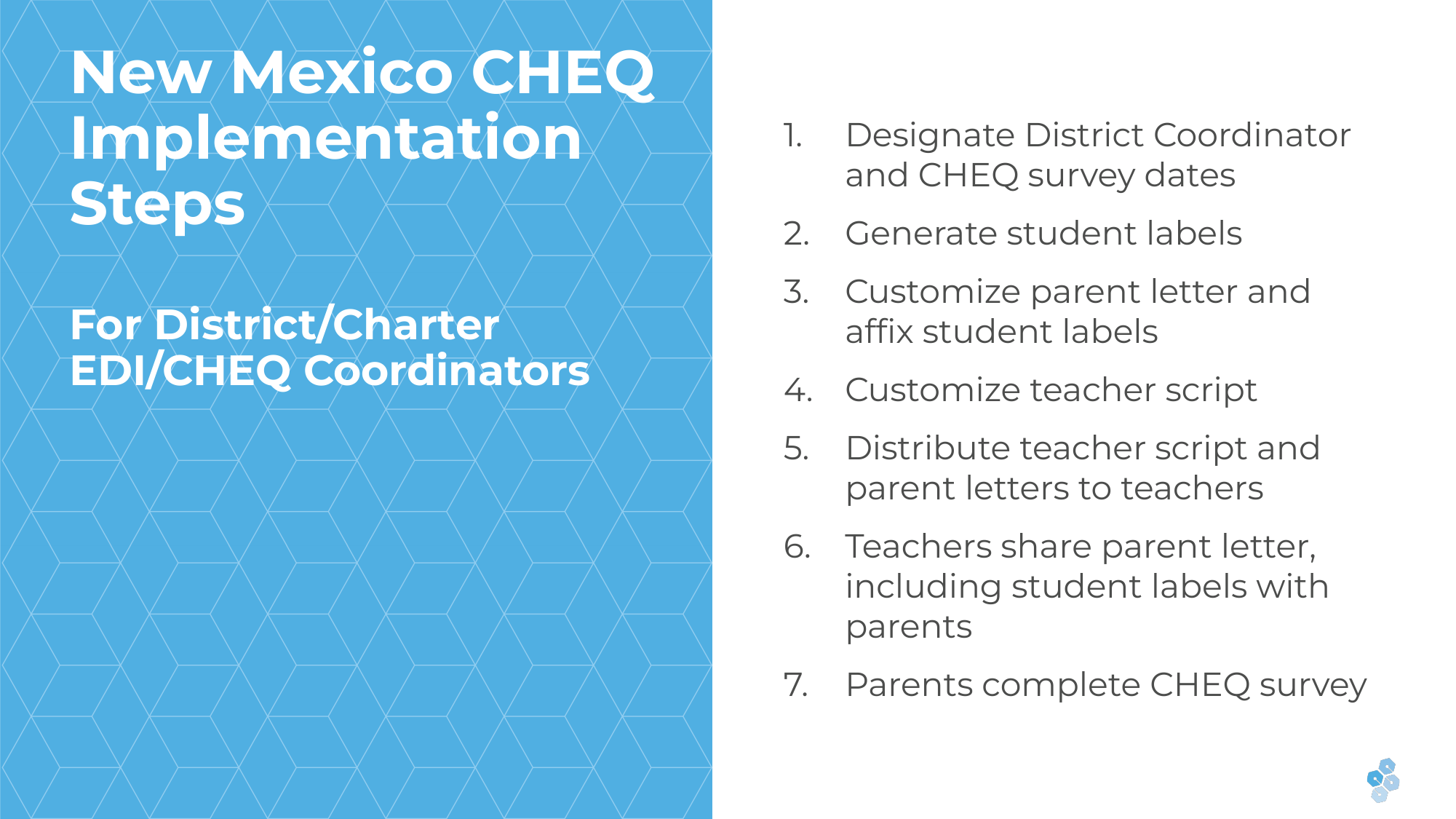

# New Mexico CHEQ Implementation Steps For District/Charter EDI/CHEQ Coordinators
Designate District Coordinator and CHEQ survey dates
Generate student labels
Customize parent letter and affix student labels
Customize teacher script
Distribute teacher script and parent letters to teachers
Teachers share parent letter, including student labels with parents
Parents complete CHEQ survey